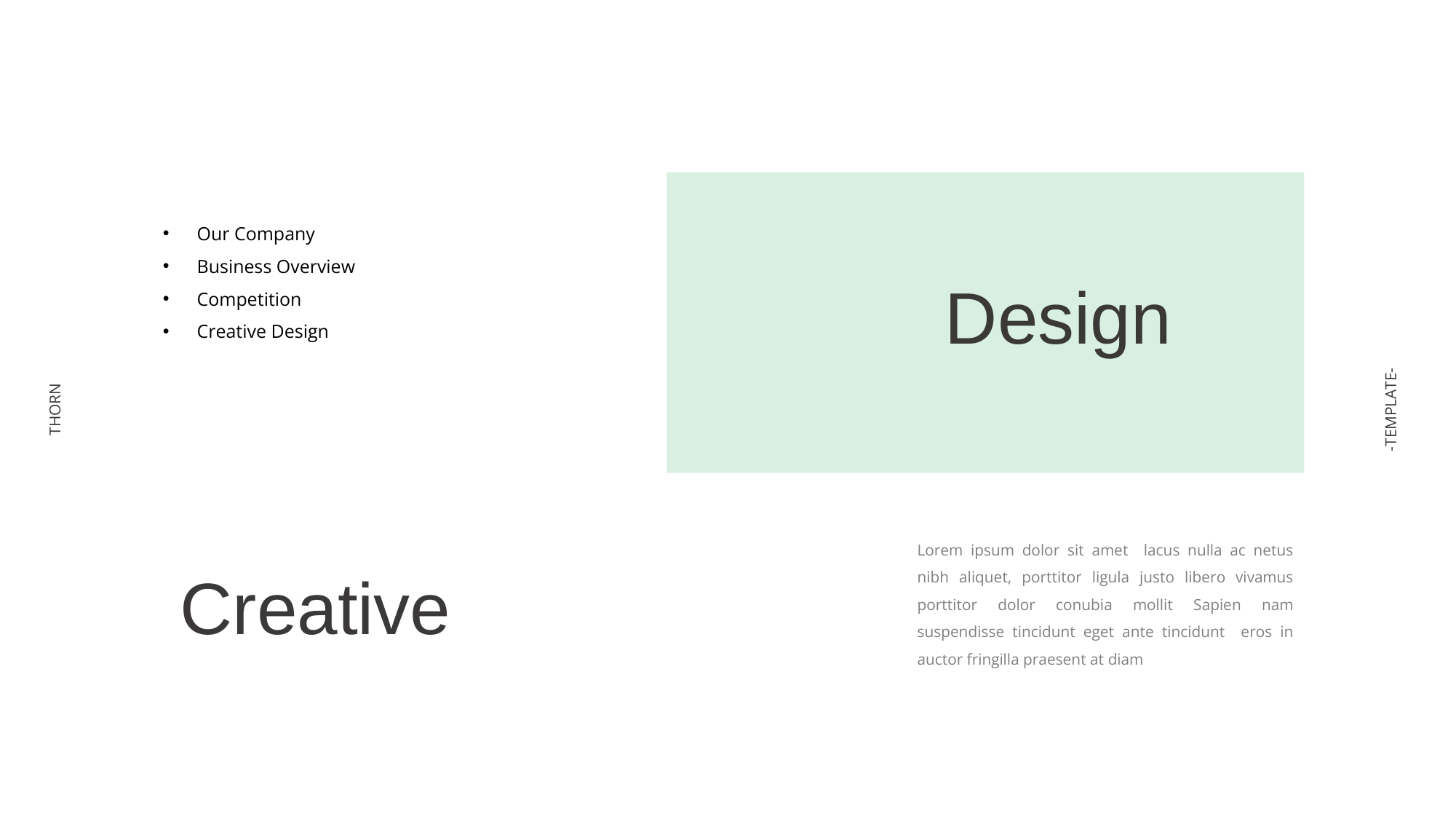

Our Company
Business Overview
Competition
Creative Design
Design

-TEMPLATE-
THORN
Lorem ipsum dolor sit amet  lacus nulla ac netus nibh aliquet, porttitor ligula justo libero vivamus porttitor dolor conubia mollit Sapien nam suspendisse tincidunt eget ante tincidunt  eros in auctor fringilla praesent at diam
Creative